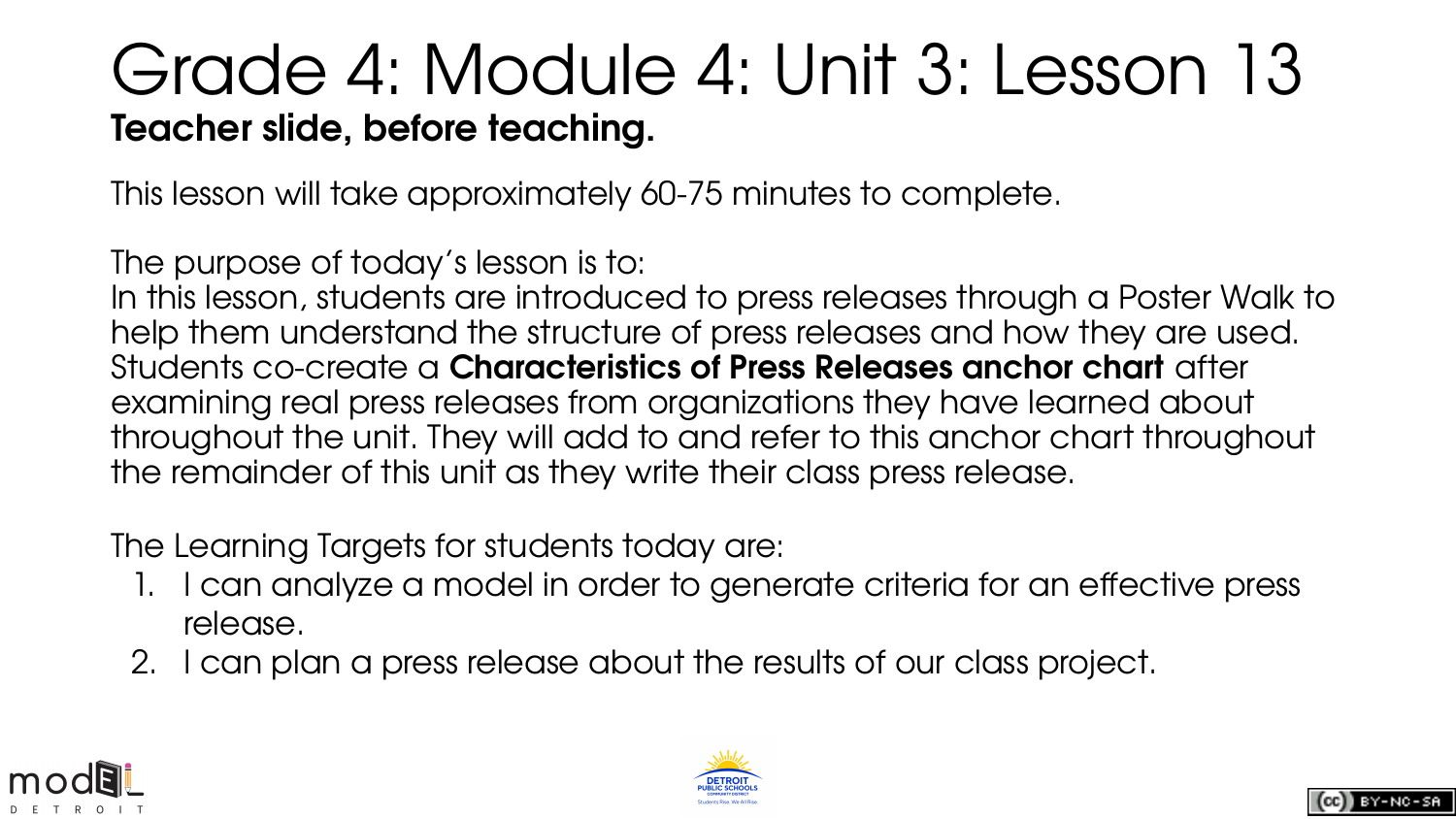

# Grade 4: Module 4: Unit 3: Lesson 13
Teacher slide, before teaching.
This lesson will take approximately 60-75 minutes to complete.

The purpose of today’s lesson is to:
In this lesson, students are introduced to press releases through a Poster Walk to help them understand the structure of press releases and how they are used. Students co-create a Characteristics of Press Releases anchor chart after examining real press releases from organizations they have learned about throughout the unit. They will add to and refer to this anchor chart throughout the remainder of this unit as they write their class press release.

The Learning Targets for students today are:
I can analyze a model in order to generate criteria for an effective press release.
I can plan a press release about the results of our class project.